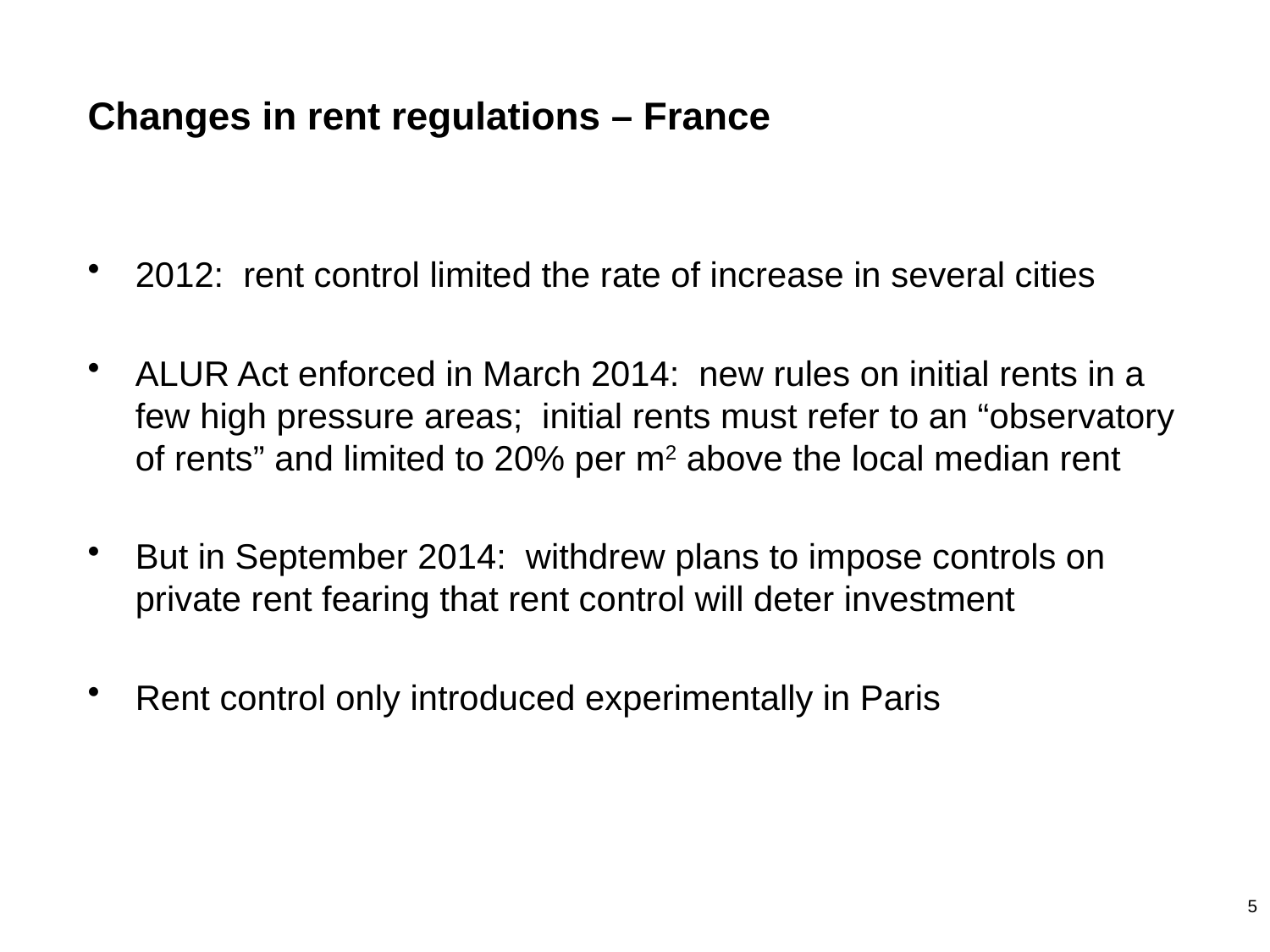

# Changes in rent regulations – France

2012:  rent control limited the rate of increase in several cities

ALUR Act enforced in March 2014:  new rules on initial rents in a few high pressure areas;  initial rents must refer to an “observatory of rents” and limited to 20% per m2 above the local median rent

But in September 2014:  withdrew plans to impose controls on private rent fearing that rent control will deter investment

Rent control only introduced experimentally in Paris

5